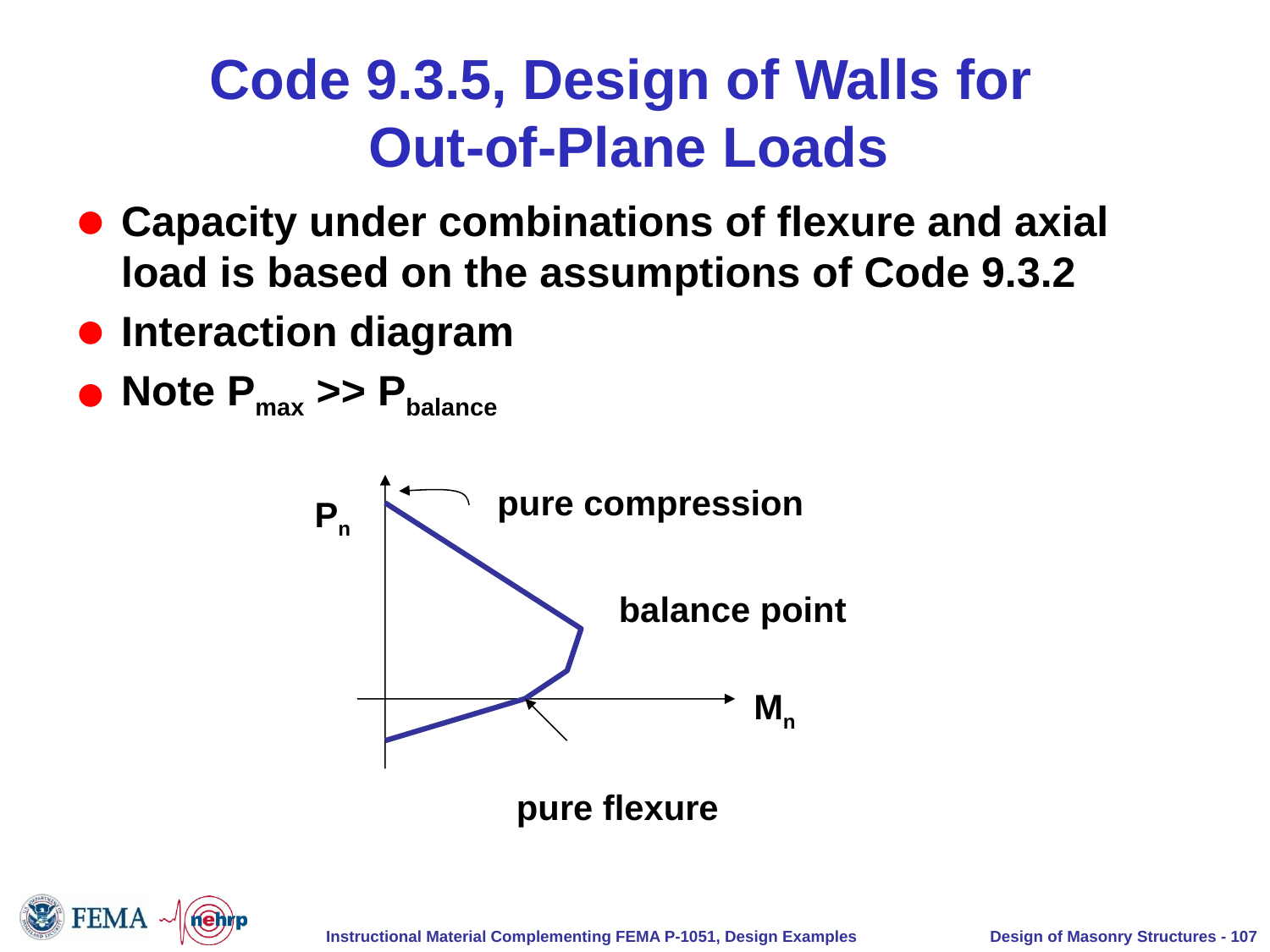

# Code 9.3.5, Design of Walls for Out-of-Plane Loads
Capacity under combinations of flexure and axial load is based on the assumptions of Code 9.3.2
Interaction diagram
Note Pmax >> Pbalance
pure compression

Pn

balance point
Mn

pure flexure
Design of Masonry Structures - 107
Instructional Material Complementing FEMA P-1051, Design Examples